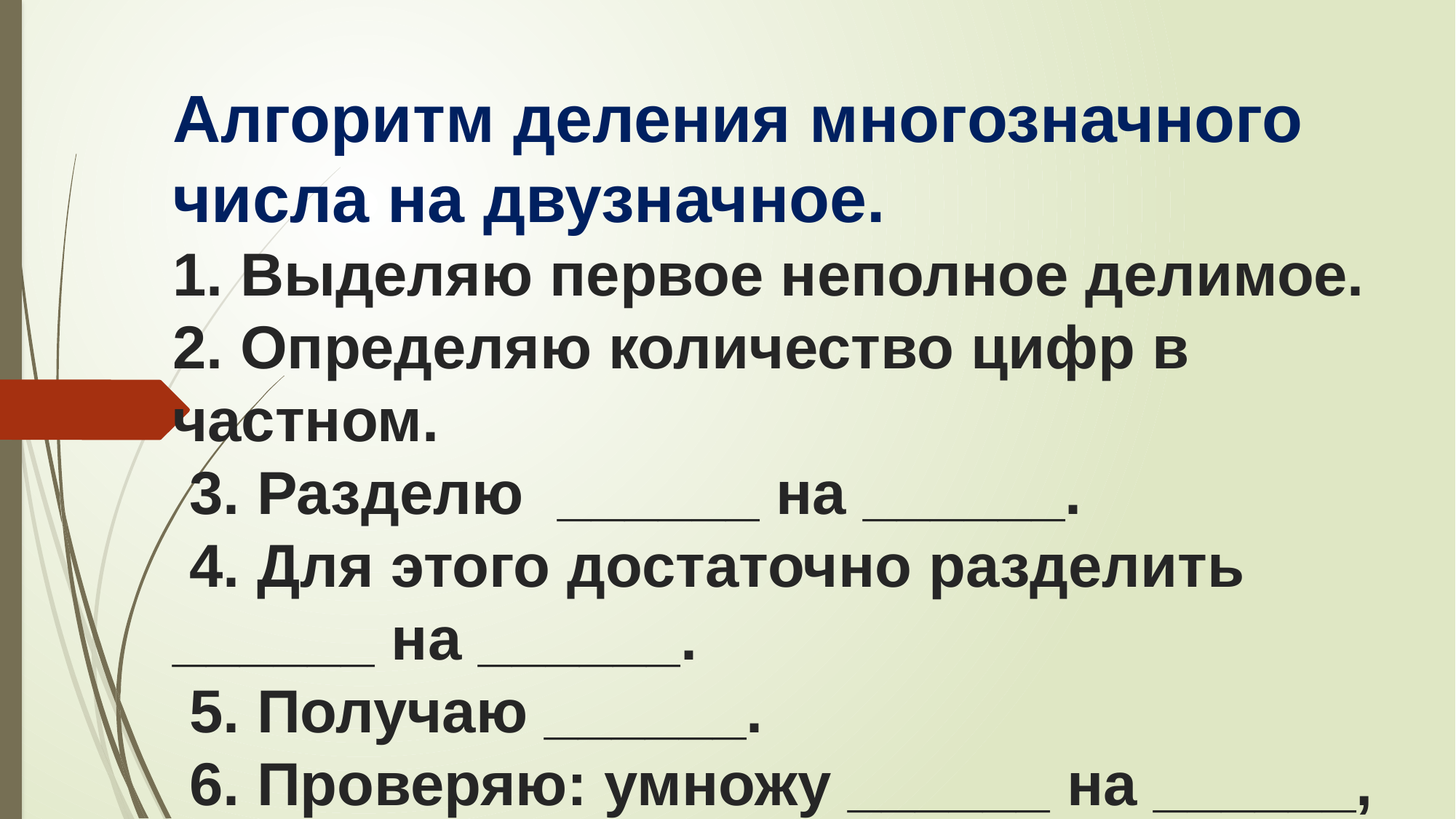

Алгоритм деления многозначного числа на двузначное.
1. Выделяю первое неполное делимое.
2. Определяю количество цифр в частном.
 3. Разделю ­­­ ­­­­______ на ______.
 4. Для этого достаточно разделить ______ на ______.
 5. Получаю ______.
 6. Проверяю: умножу ______ на ______, получится ______, значит цифра ______ подходит и т.д.
 7. Читаю ответ.